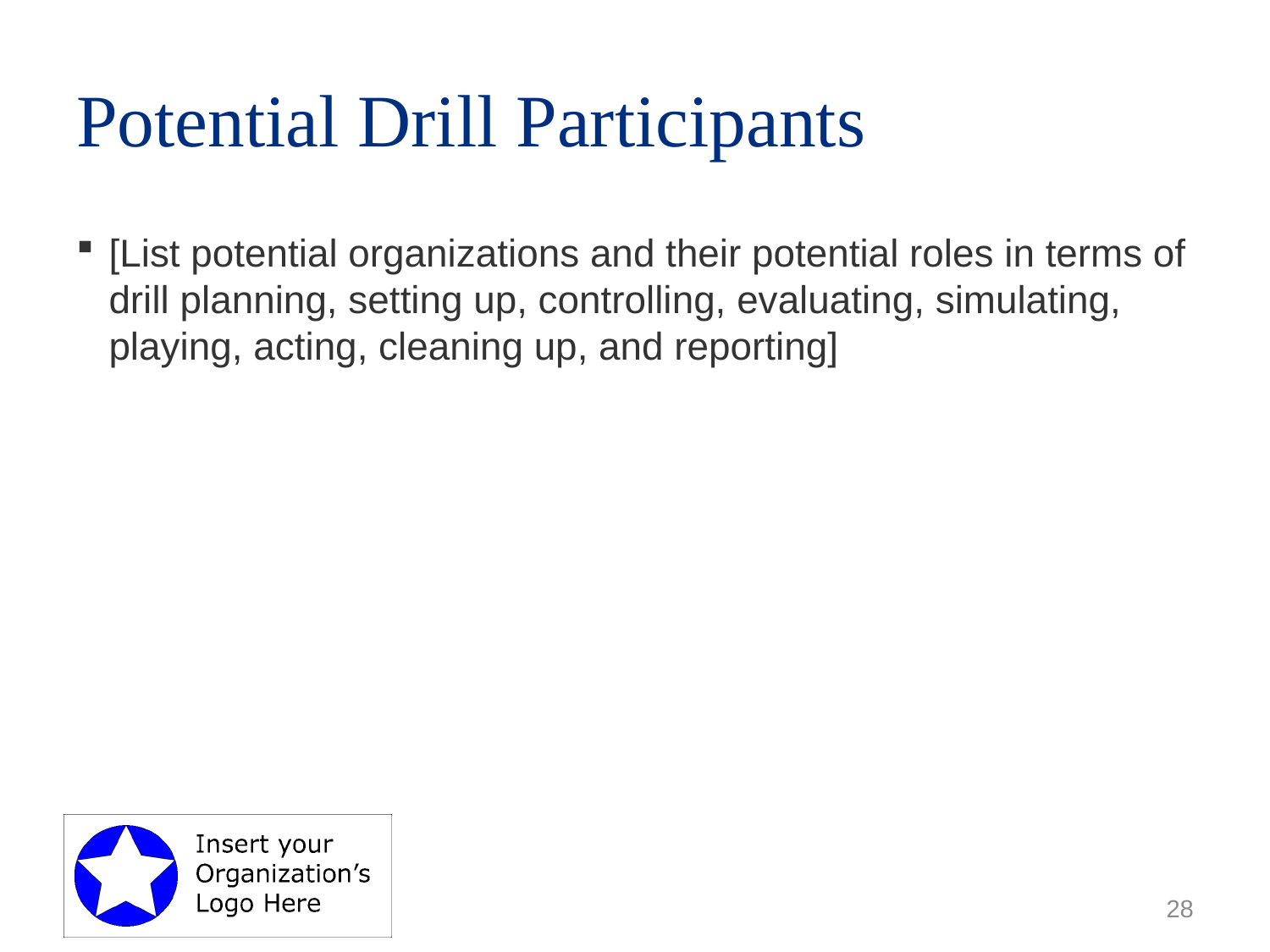

# Potential Drill Participants
[List potential organizations and their potential roles in terms of drill planning, setting up, controlling, evaluating, simulating, playing, acting, cleaning up, and reporting]

28